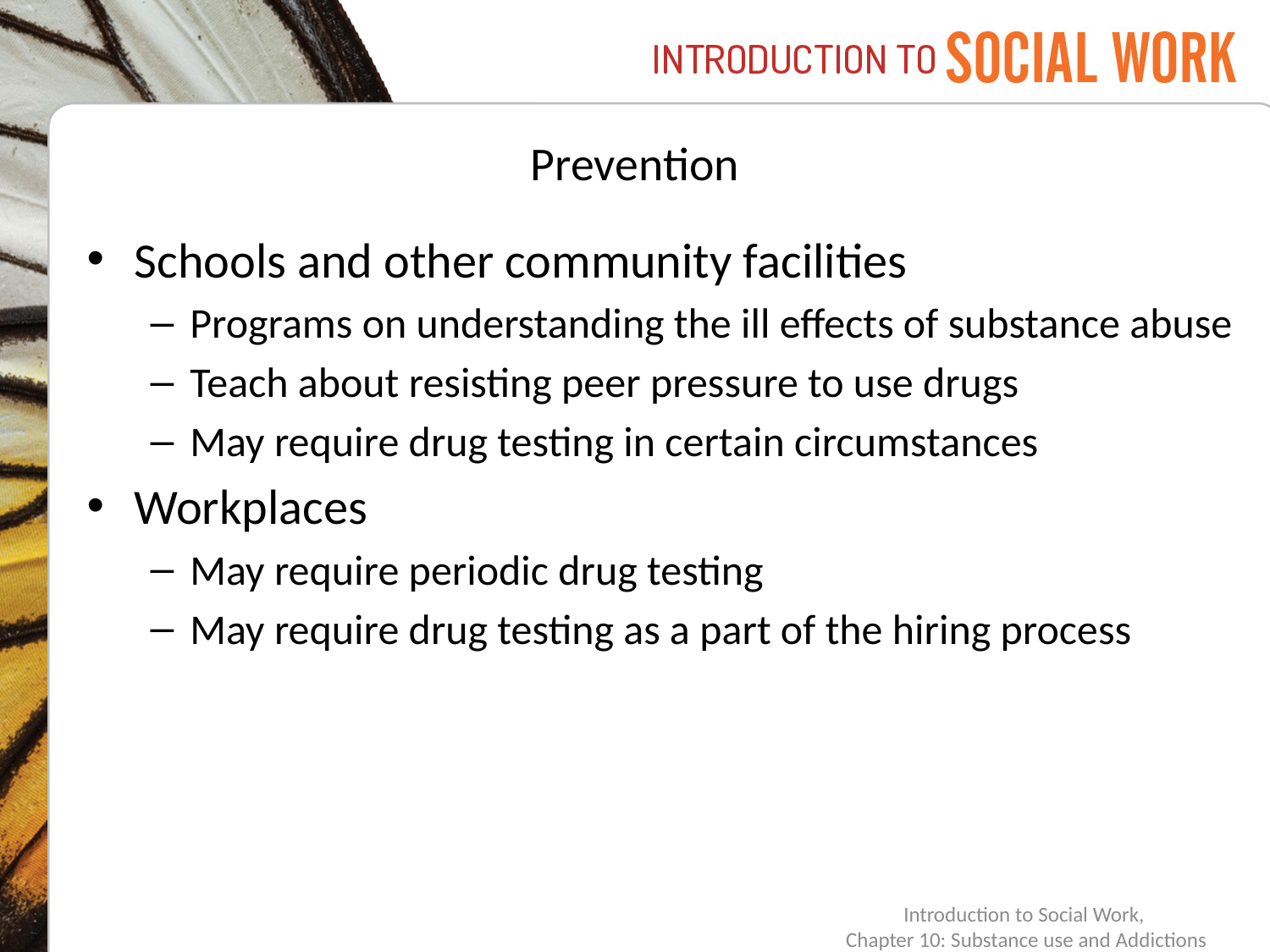

# Prevention
Schools and other community facilities
Programs on understanding the ill effects of substance abuse
Teach about resisting peer pressure to use drugs
May require drug testing in certain circumstances
Workplaces
May require periodic drug testing
May require drug testing as a part of the hiring process

Introduction to Social Work,
Chapter 10: Substance use and Addictions